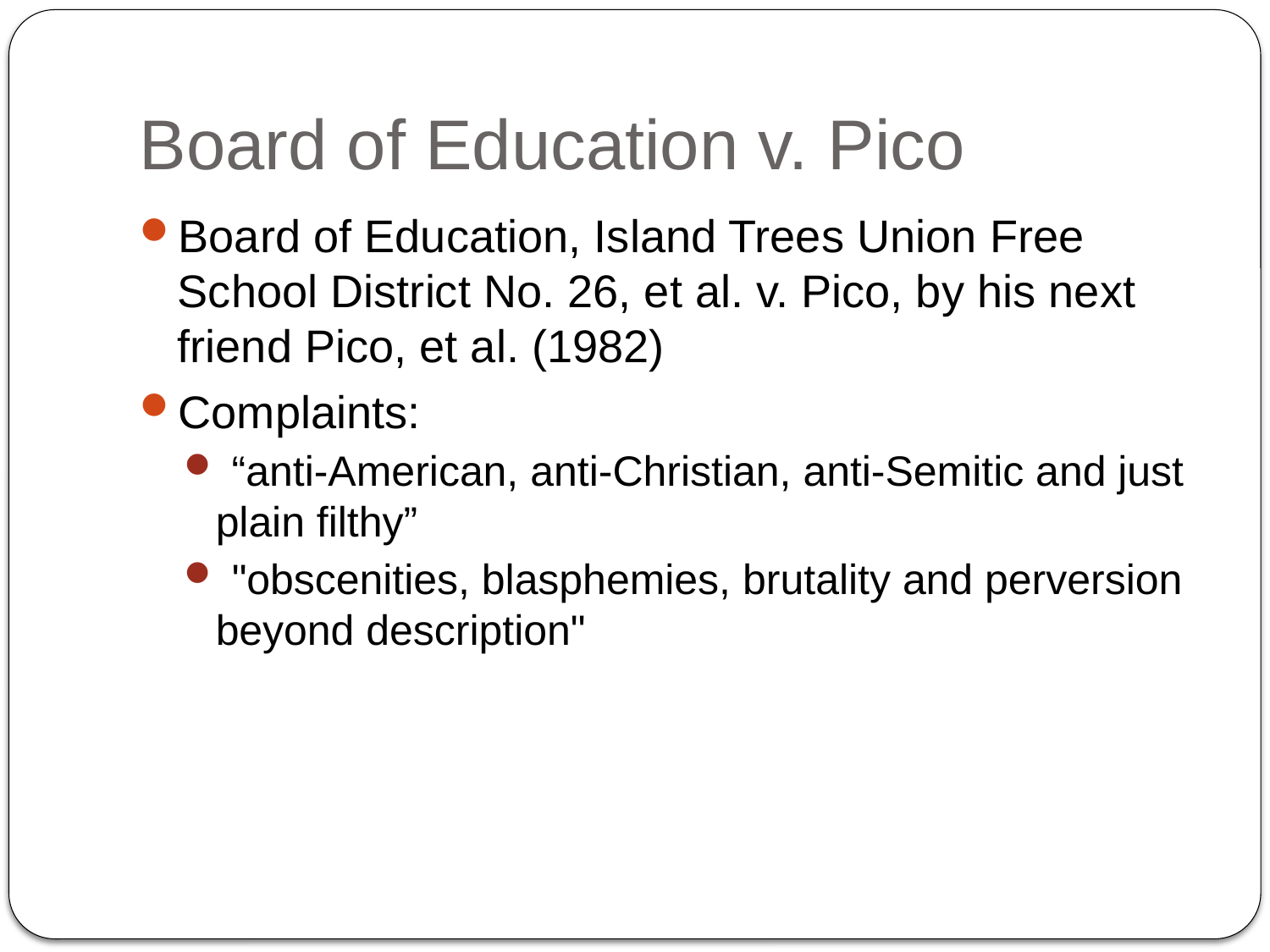

# Board of Education v. Pico
Board of Education, Island Trees Union Free School District No. 26, et al. v. Pico, by his next friend Pico, et al. (1982)
Complaints:
 “anti-American, anti-Christian, anti-Semitic and just plain filthy”
 "obscenities, blasphemies, brutality and perversion beyond description"